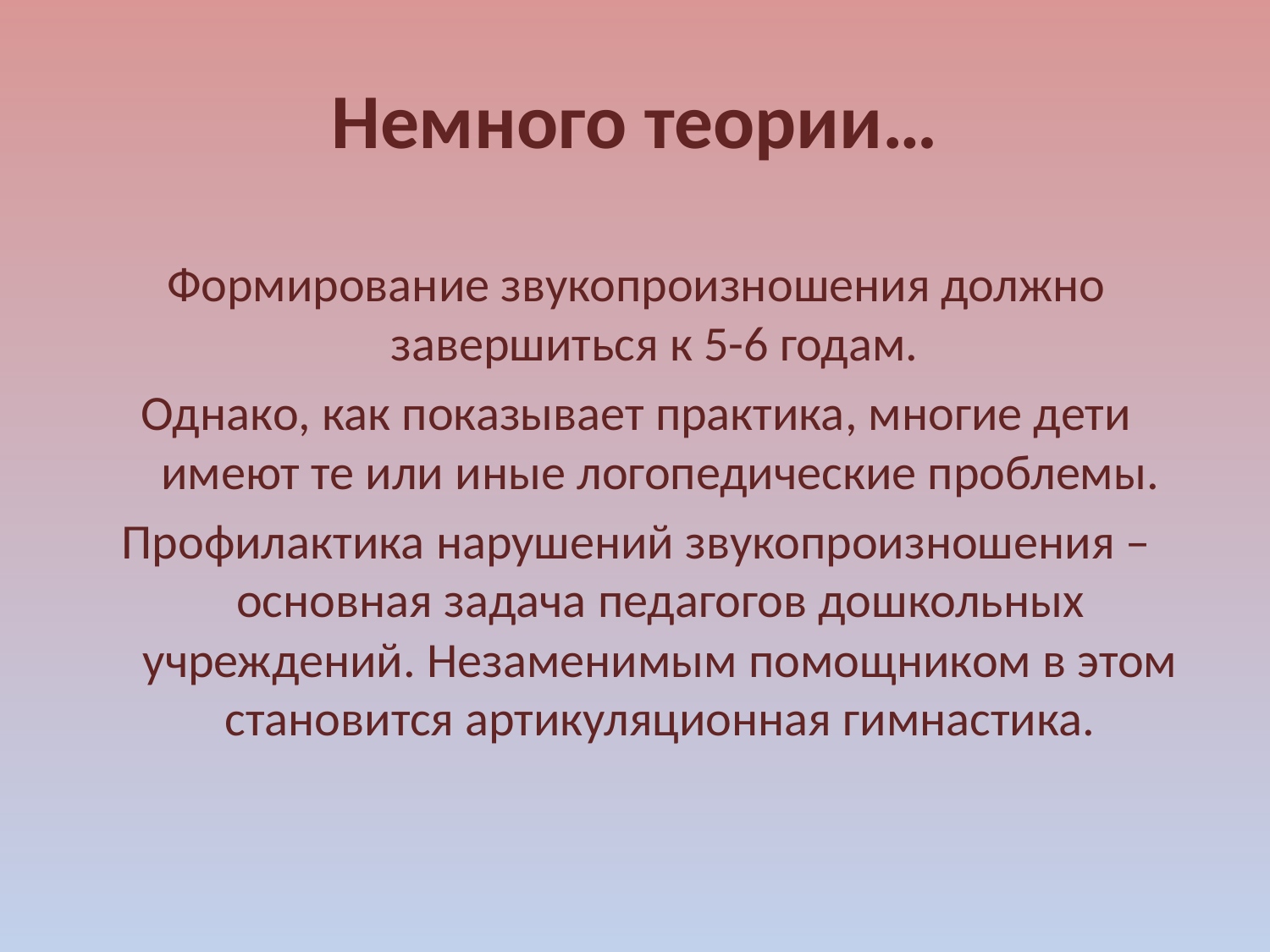

# Немного теории…
Формирование звукопроизношения должно завершиться к 5-6 годам.
Однако, как показывает практика, многие дети имеют те или иные логопедические проблемы.
Профилактика нарушений звукопроизношения – основная задача педагогов дошкольных учреждений. Незаменимым помощником в этом становится артикуляционная гимнастика.